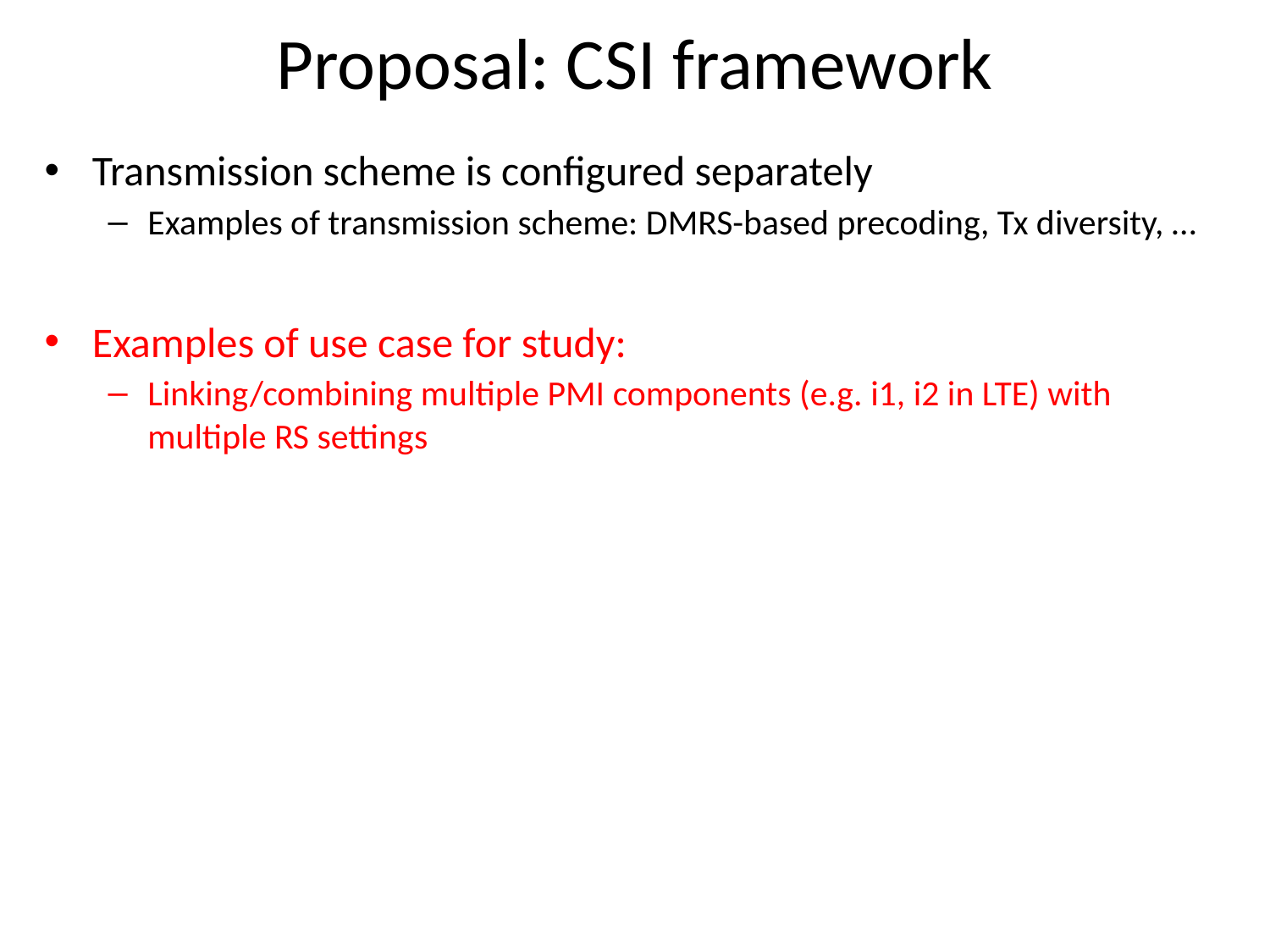

# Proposal: CSI framework
Transmission scheme is configured separately
Examples of transmission scheme: DMRS-based precoding, Tx diversity, …

Examples of use case for study:
Linking/combining multiple PMI components (e.g. i1, i2 in LTE) with multiple RS settings